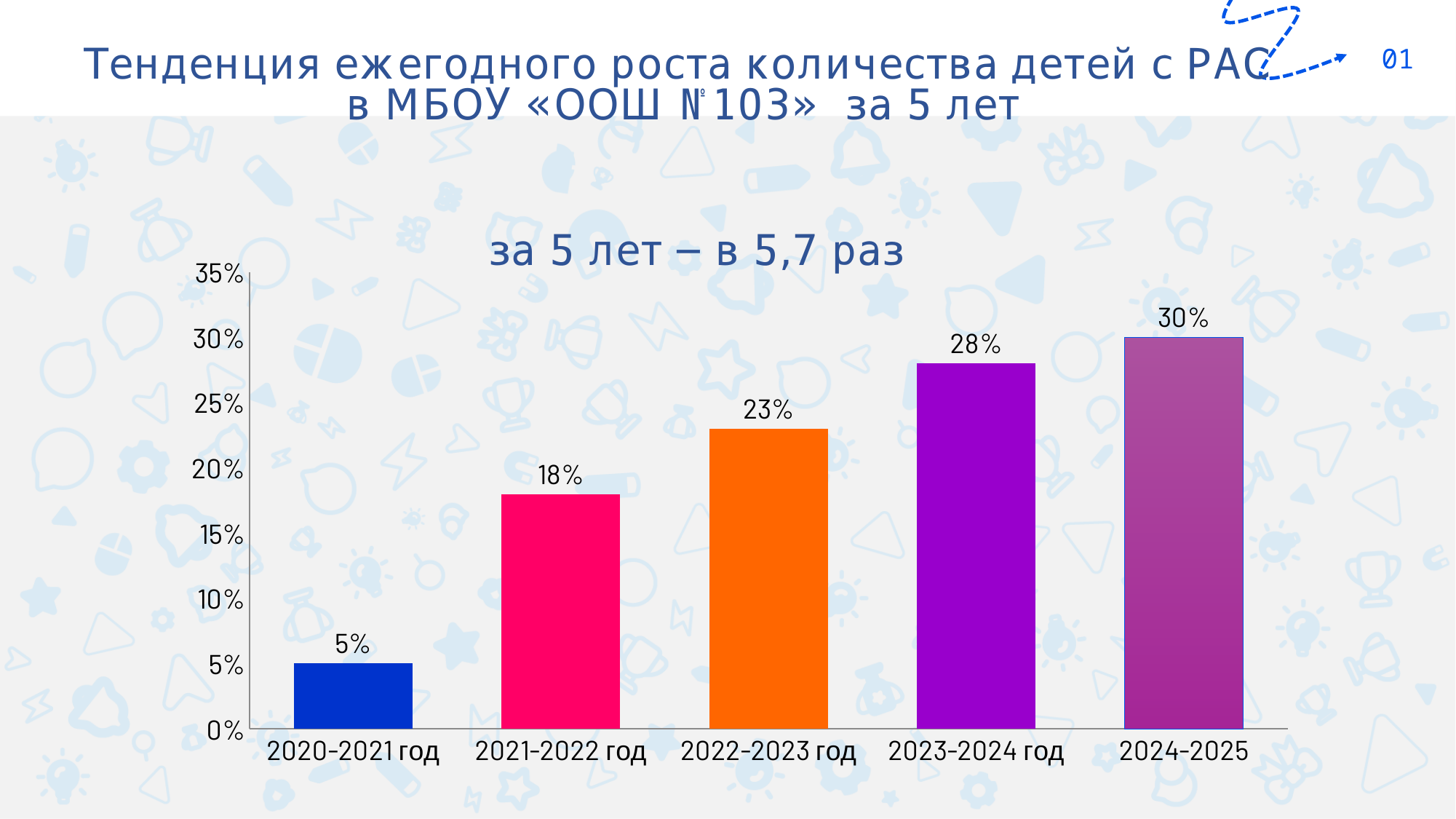

01
Тенденция ежегодного роста количества детей с РАС
в МБОУ «ООШ №103»  за 5 лет
за 5 лет – в 5,7 раз

### Chart

| Category | Ряд 1 |
|---|---|
| 2020-2021 год | 0.05 |
| 2021-2022 год | 0.18 |
| 2022-2023 год | 0.23 |
| 2023-2024 год | 0.28 |
| 2024-2025 | 0.3 |